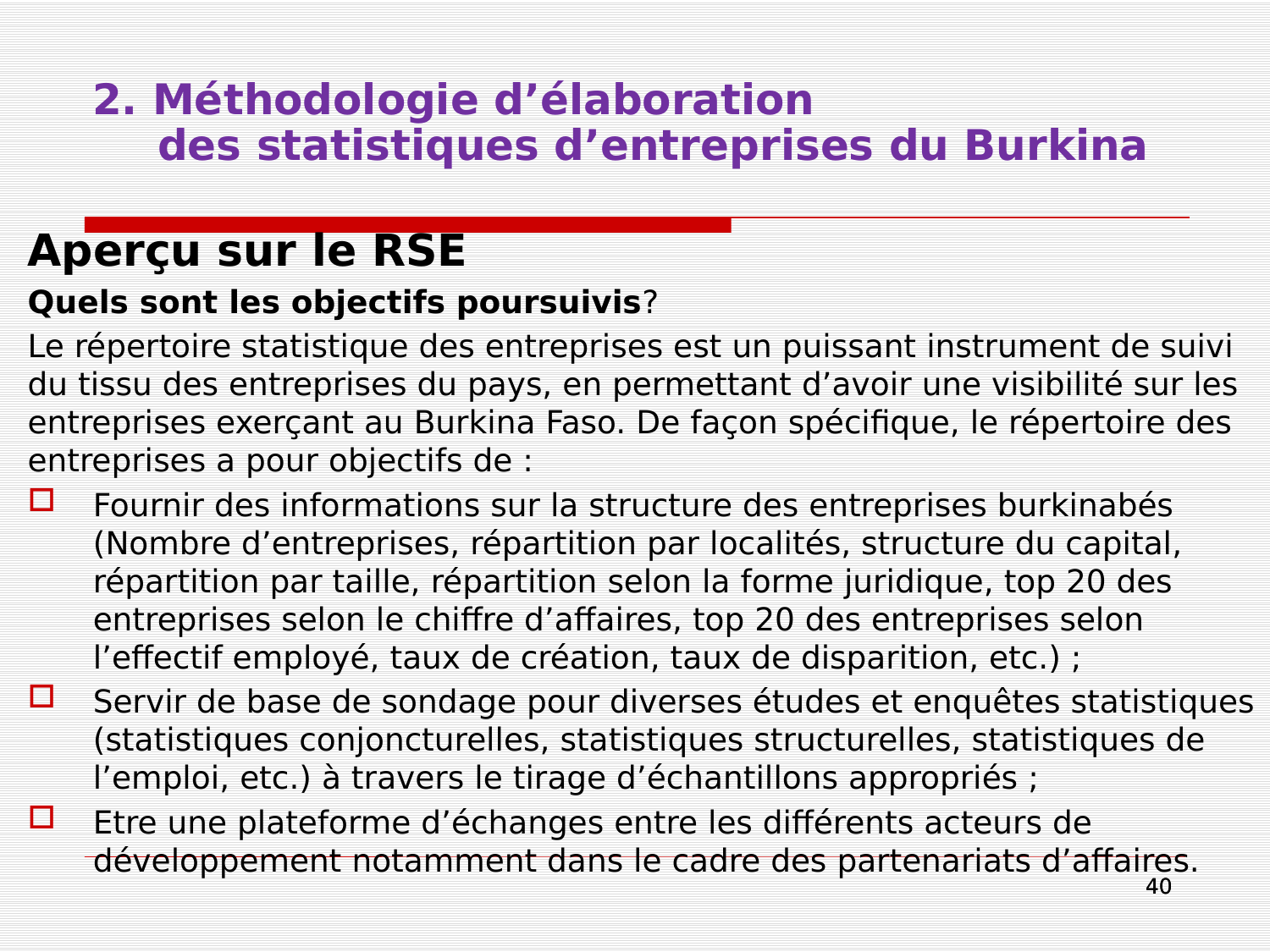

# 2. Méthodologie d’élaboration des statistiques d’entreprises du Burkina
Aperçu sur le RSE
Quels sont les objectifs poursuivis?
Le répertoire statistique des entreprises est un puissant instrument de suivi du tissu des entreprises du pays, en permettant d’avoir une visibilité sur les entreprises exerçant au Burkina Faso. De façon spécifique, le répertoire des entreprises a pour objectifs de :
Fournir des informations sur la structure des entreprises burkinabés (Nombre d’entreprises, répartition par localités, structure du capital, répartition par taille, répartition selon la forme juridique, top 20 des entreprises selon le chiffre d’affaires, top 20 des entreprises selon l’effectif employé, taux de création, taux de disparition, etc.) ;
Servir de base de sondage pour diverses études et enquêtes statistiques (statistiques conjoncturelles, statistiques structurelles, statistiques de l’emploi, etc.) à travers le tirage d’échantillons appropriés ;
Etre une plateforme d’échanges entre les différents acteurs de développement notamment dans le cadre des partenariats d’affaires.

40
40